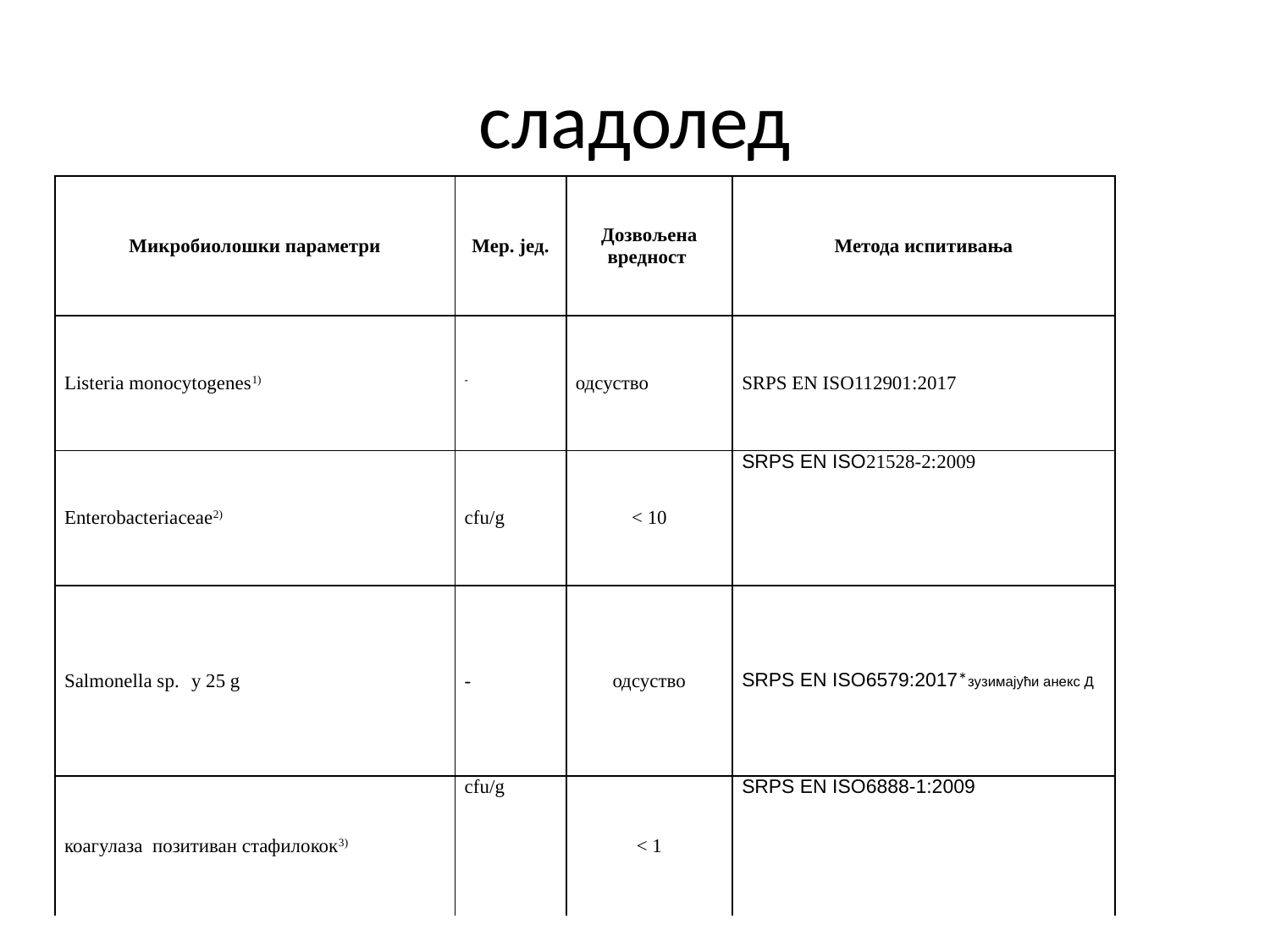

# сладолед
| Микробиолошки параметри | Мер. јед. | Дозвољена вредност | Метода испитивања |
| --- | --- | --- | --- |
| Listeria monocytogenes1) | - | одсуство | SRPS EN ISО112901:2017 |
| Enterobacteriaceae2) | cfu/g | < 10 | SRPS EN ISO21528-2:2009 |
| Salmonella sp. у 25 g | - | одсуство | SRPS EN ISO6579:2017\*зузимајући анекс Д |
| коагулаза позитиван стафилокок3) | cfu/g | < 1 | SRPS EN ISO6888-1:2009 |